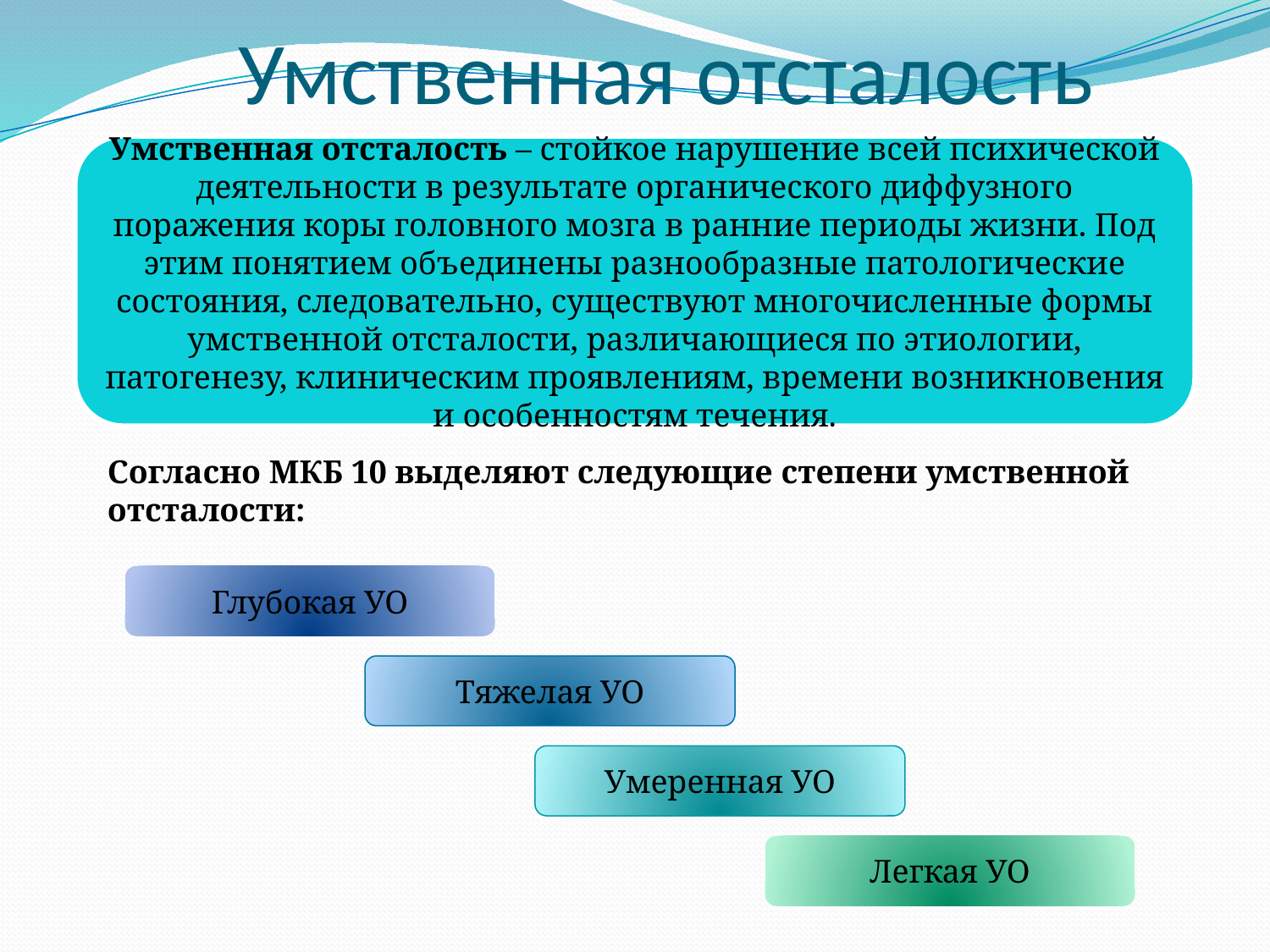

# Умственная отсталость
Умственная отсталость – стойкое нарушение всей психической деятельности в результате органического диффузного поражения коры головного мозга в ранние периоды жизни. Под этим понятием объединены разнообразные патологические состояния, следовательно, существуют многочисленные формы умственной отсталости, различающиеся по этиологии, патогенезу, клиническим проявлениям, времени возникновения и особенностям течения.
Согласно МКБ 10 выделяют следующие степени умственной отсталости:

Глубокая УО
Тяжелая УО
Умеренная УО
Легкая УО